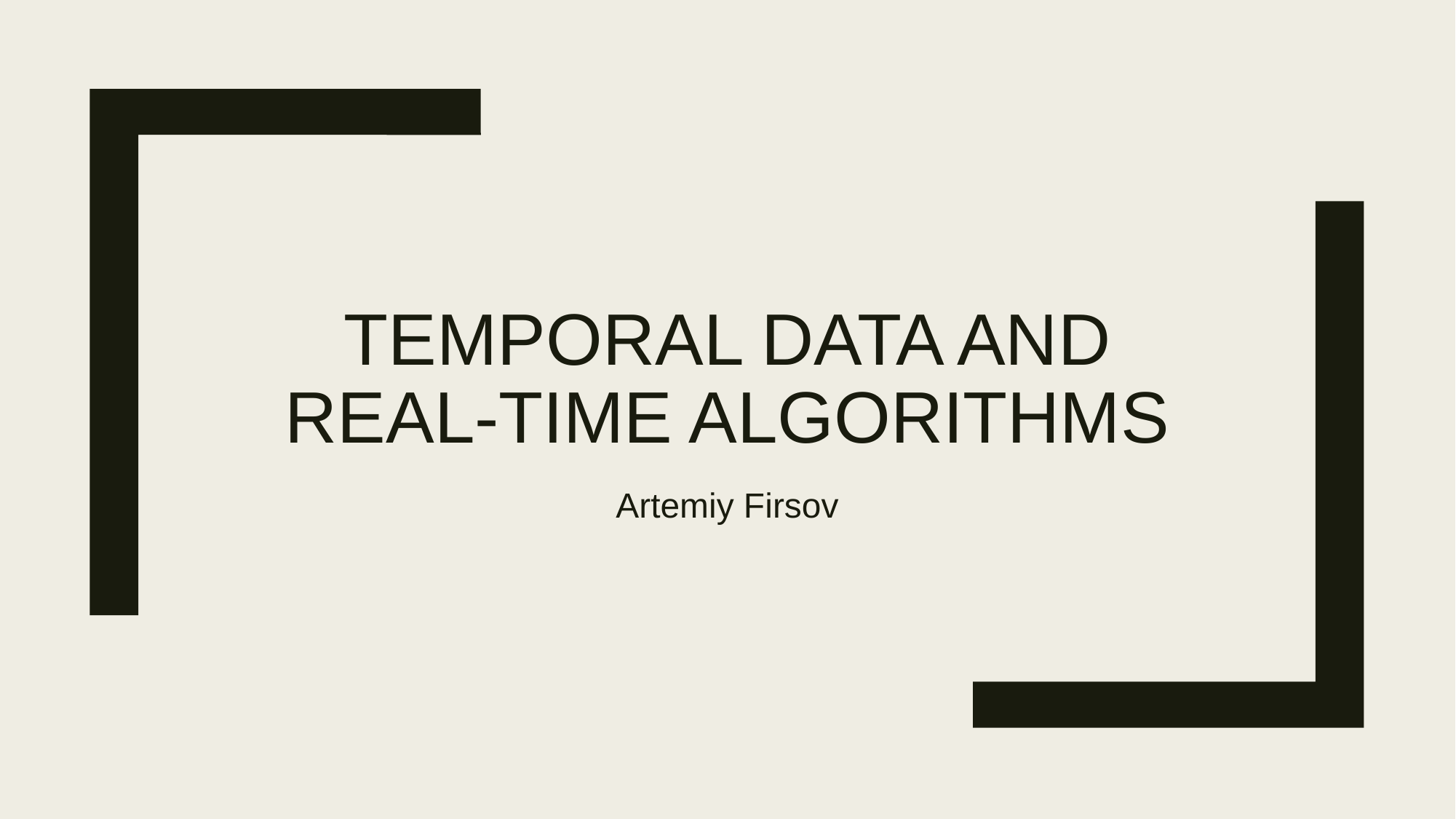

# Temporal Data and Real-Time Algorithms
Artemiy Firsov